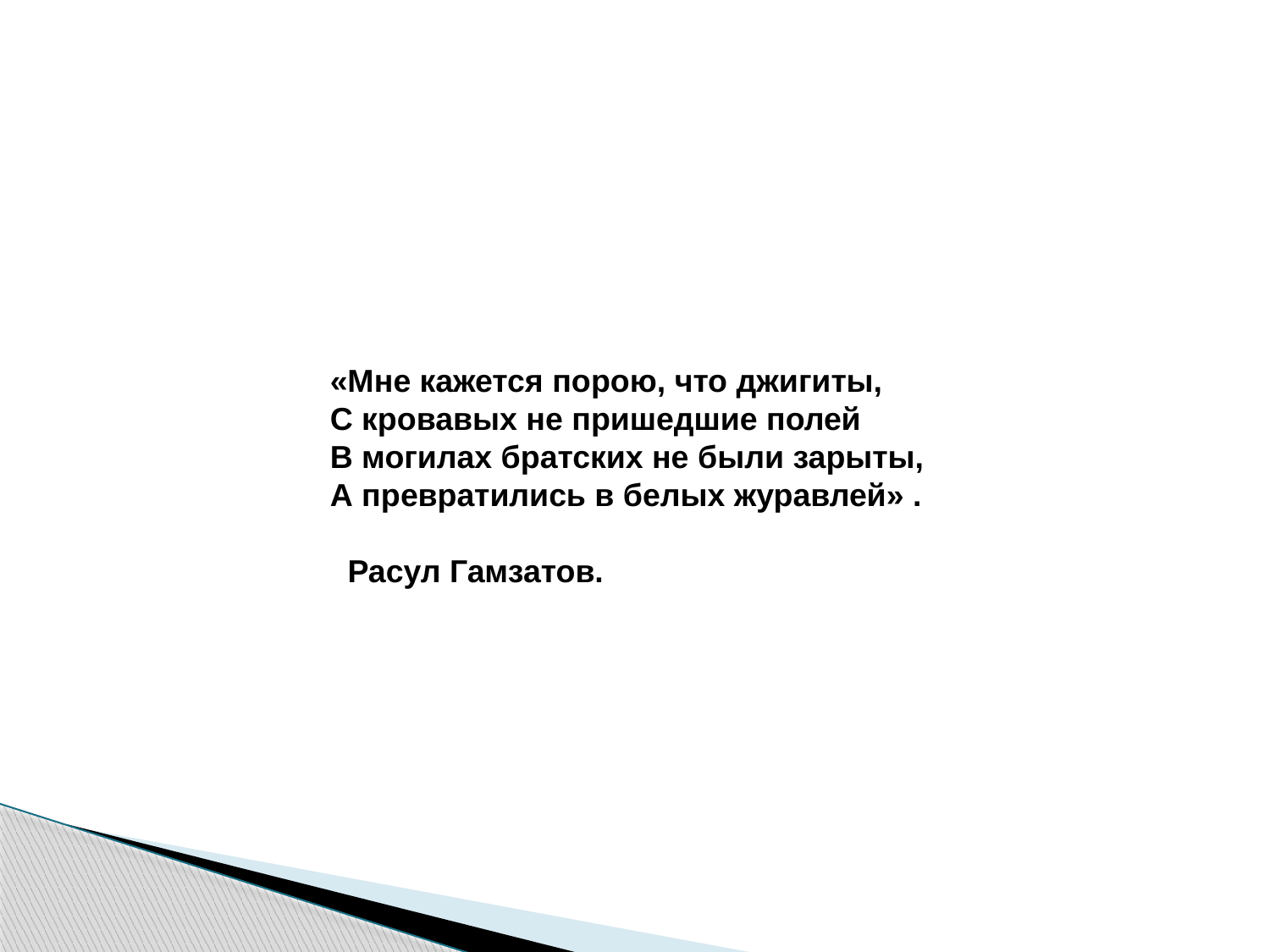

«Мне кажется порою, что джигиты,
С кровавых не пришедшие полей
В могилах братских не были зарыты,
А превратились в белых журавлей» .

  Расул Гамзатов.